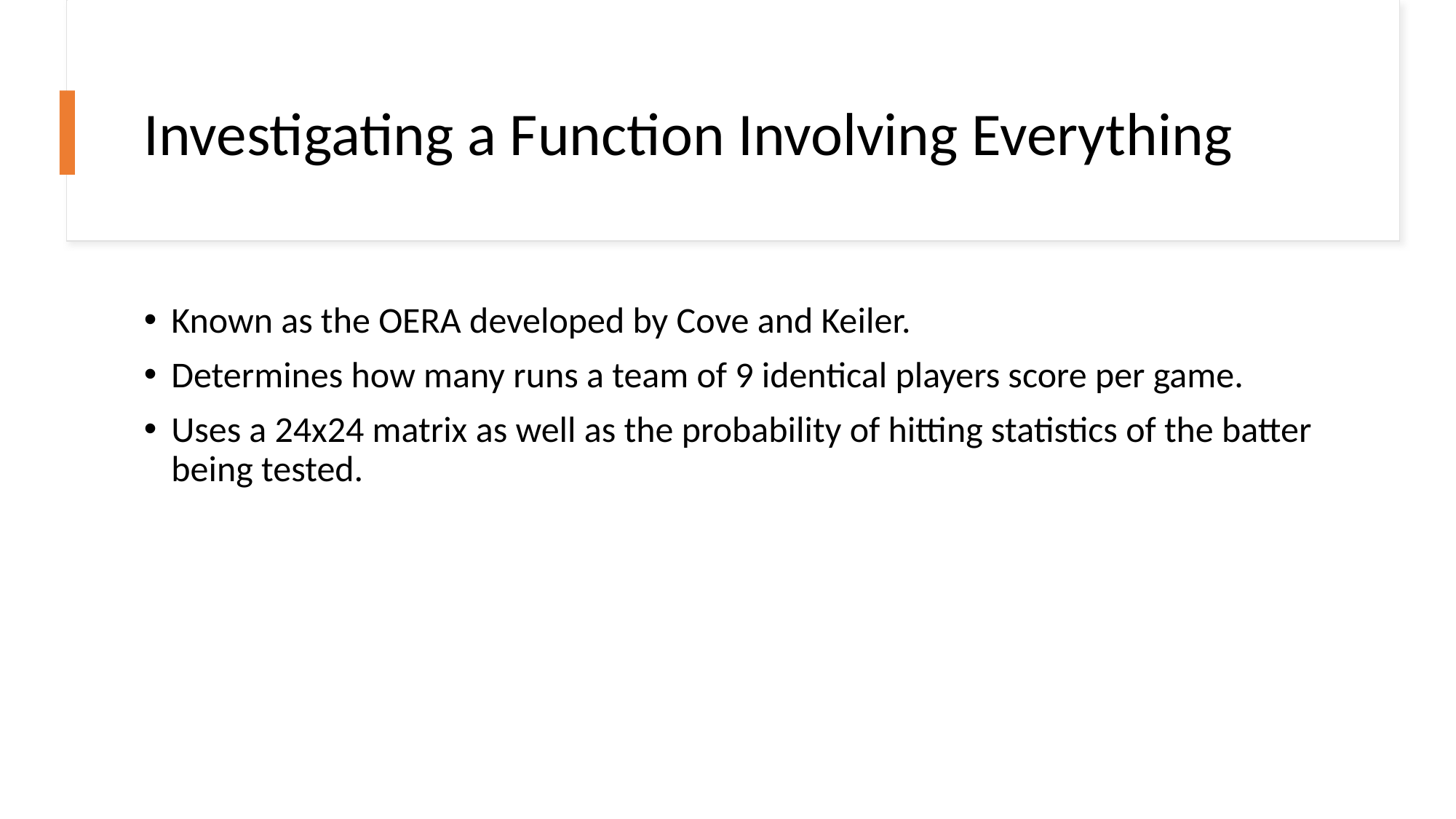

# Investigating a Function Involving Everything

Known as the OERA developed by Cove and Keiler.
Determines how many runs a team of 9 identical players score per game.
Uses a 24x24 matrix as well as the probability of hitting statistics of the batter being tested.